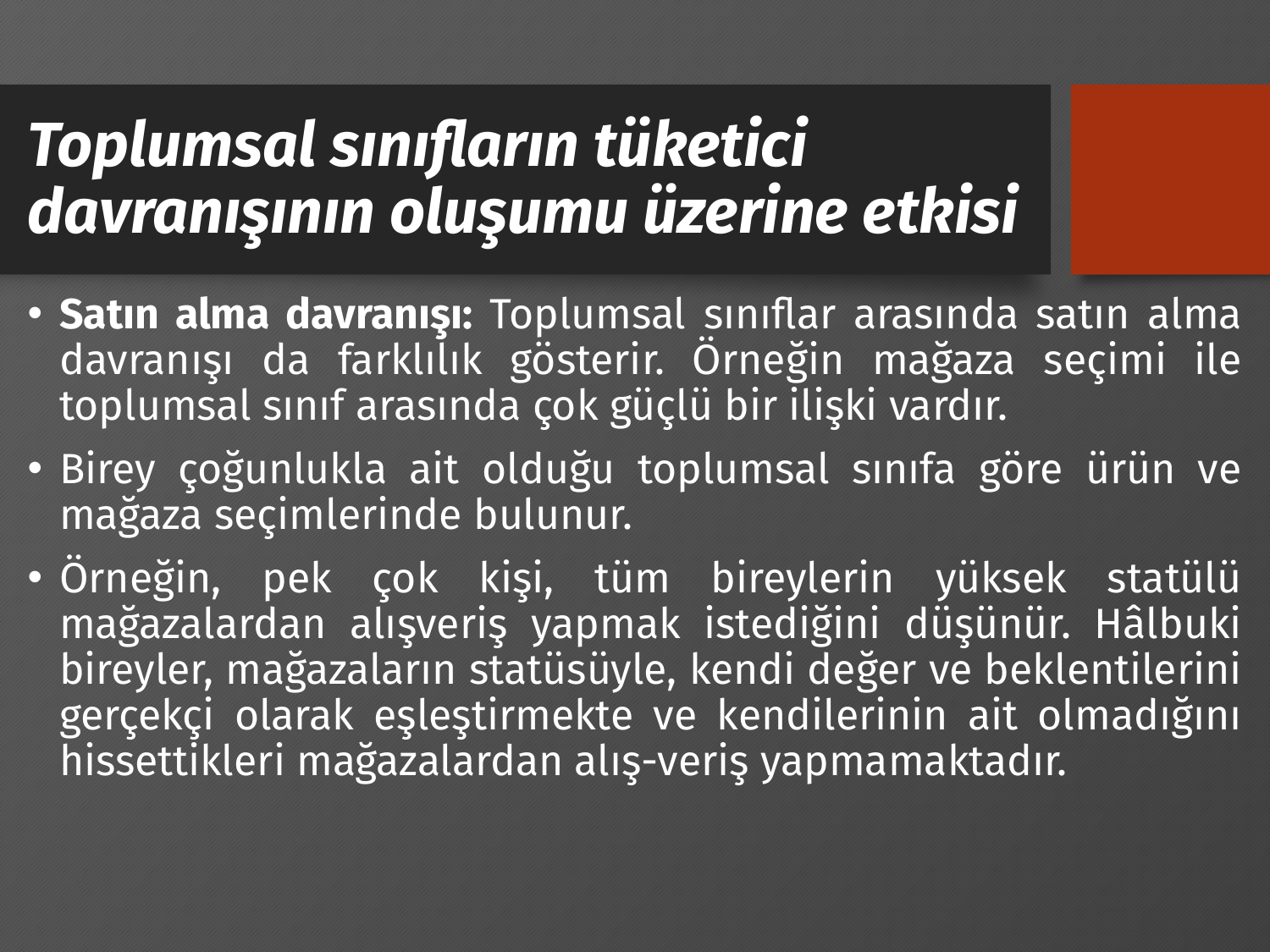

# Toplumsal sınıfların tüketici davranışının oluşumu üzerine etkisi
Satın alma davranışı: Toplumsal sınıflar arasında satın alma davranışı da farklılık gösterir. Örneğin mağaza seçimi ile toplumsal sınıf arasında çok güçlü bir ilişki vardır.
Birey çoğunlukla ait olduğu toplumsal sınıfa göre ürün ve mağaza seçimlerinde bulunur.
Örneğin, pek çok kişi, tüm bireylerin yüksek statülü mağazalardan alışveriş yapmak istediğini düşünür. Hâlbuki bireyler, mağazaların statüsüyle, kendi değer ve beklentilerini gerçekçi olarak eşleştirmekte ve kendilerinin ait olmadığını hissettikleri mağazalardan alış-veriş yapmamaktadır.